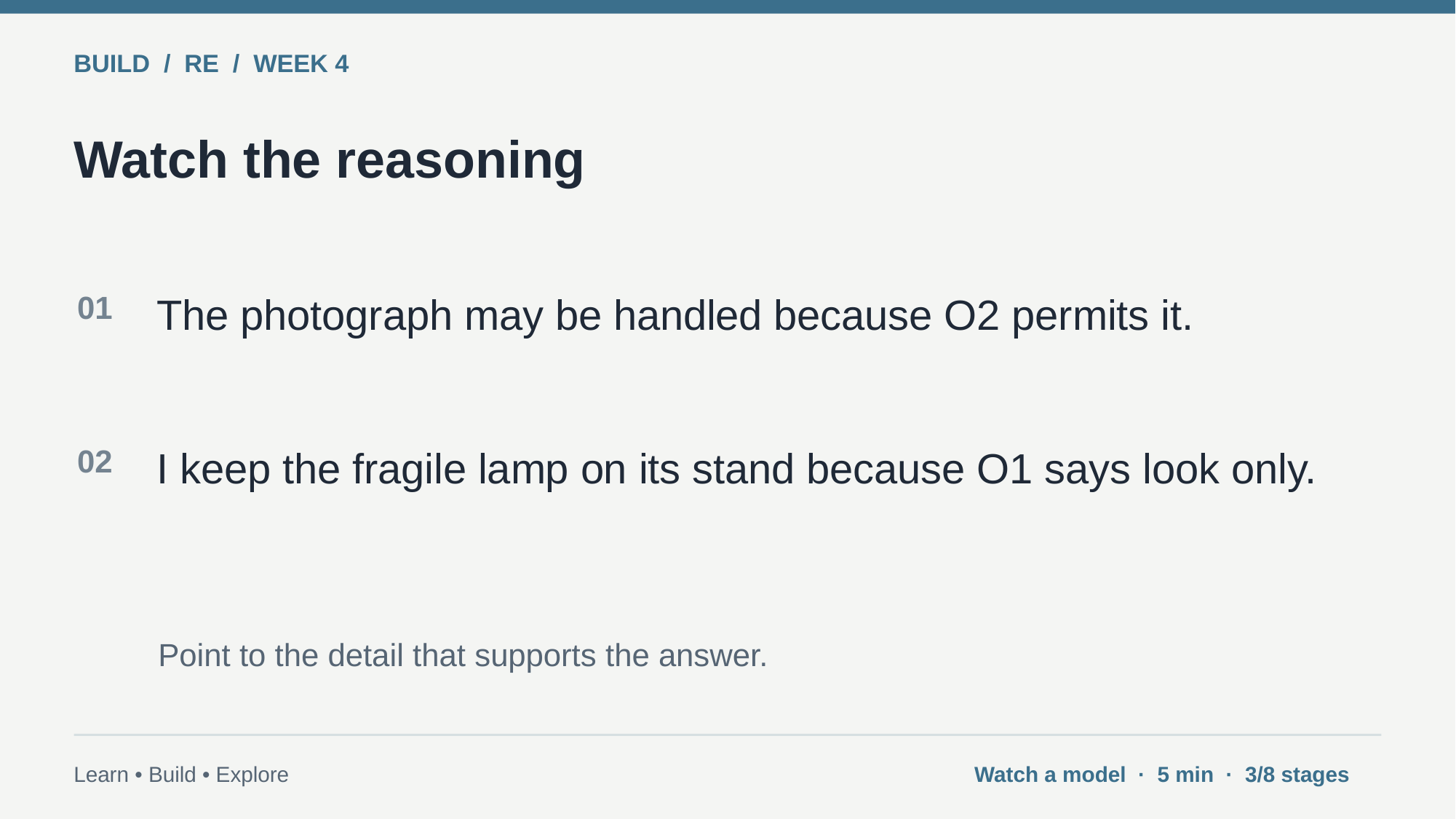

BUILD  /  RE  /  WEEK 4
Watch the reasoning
01
The photograph may be handled because O2 permits it.
02
I keep the fragile lamp on its stand because O1 says look only.
Point to the detail that supports the answer.

Learn • Build • Explore
Watch a model  ·  5 min  ·  3/8 stages